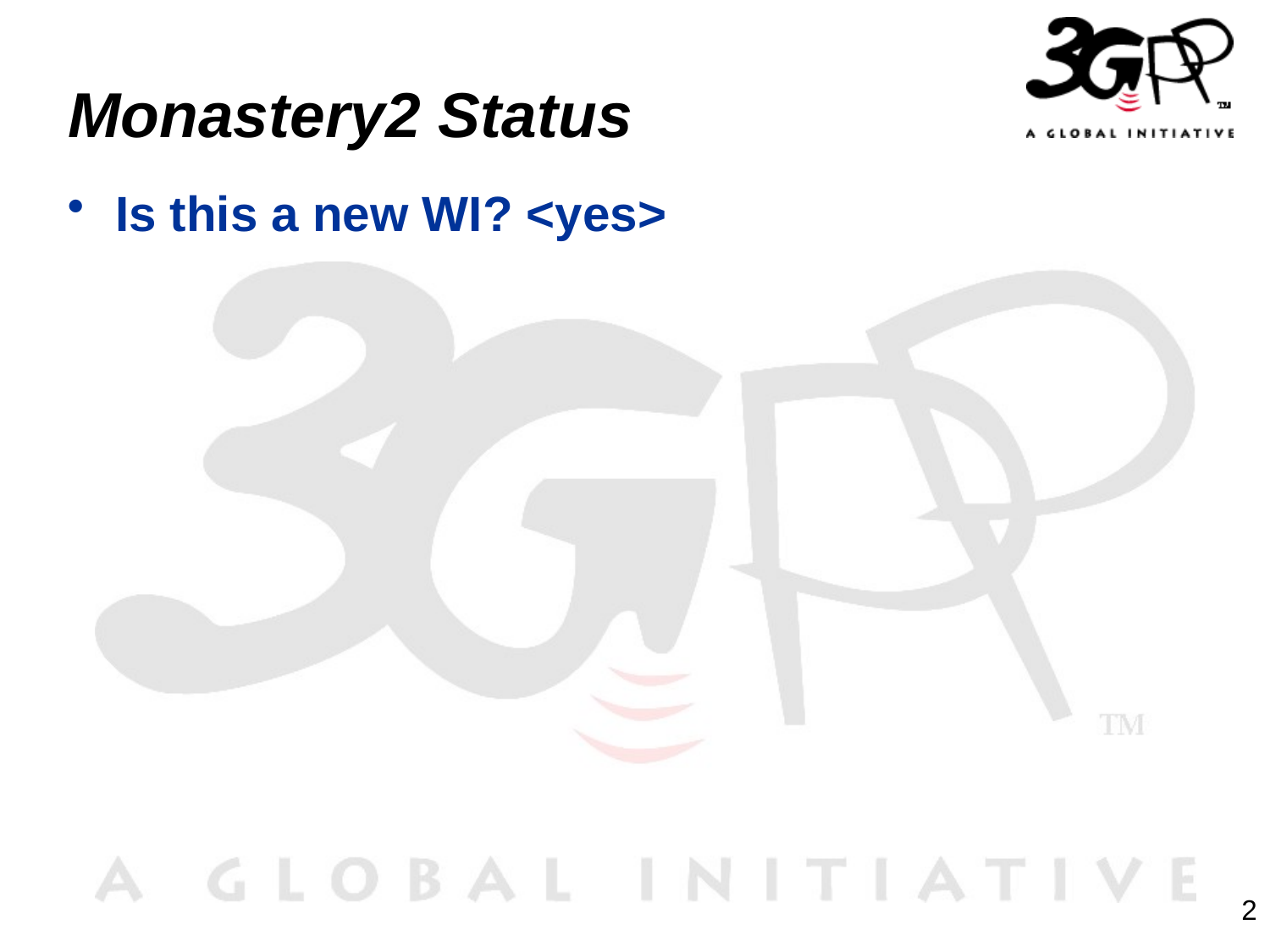

# Monastery2 Status
Is this a new WI? <yes>

2